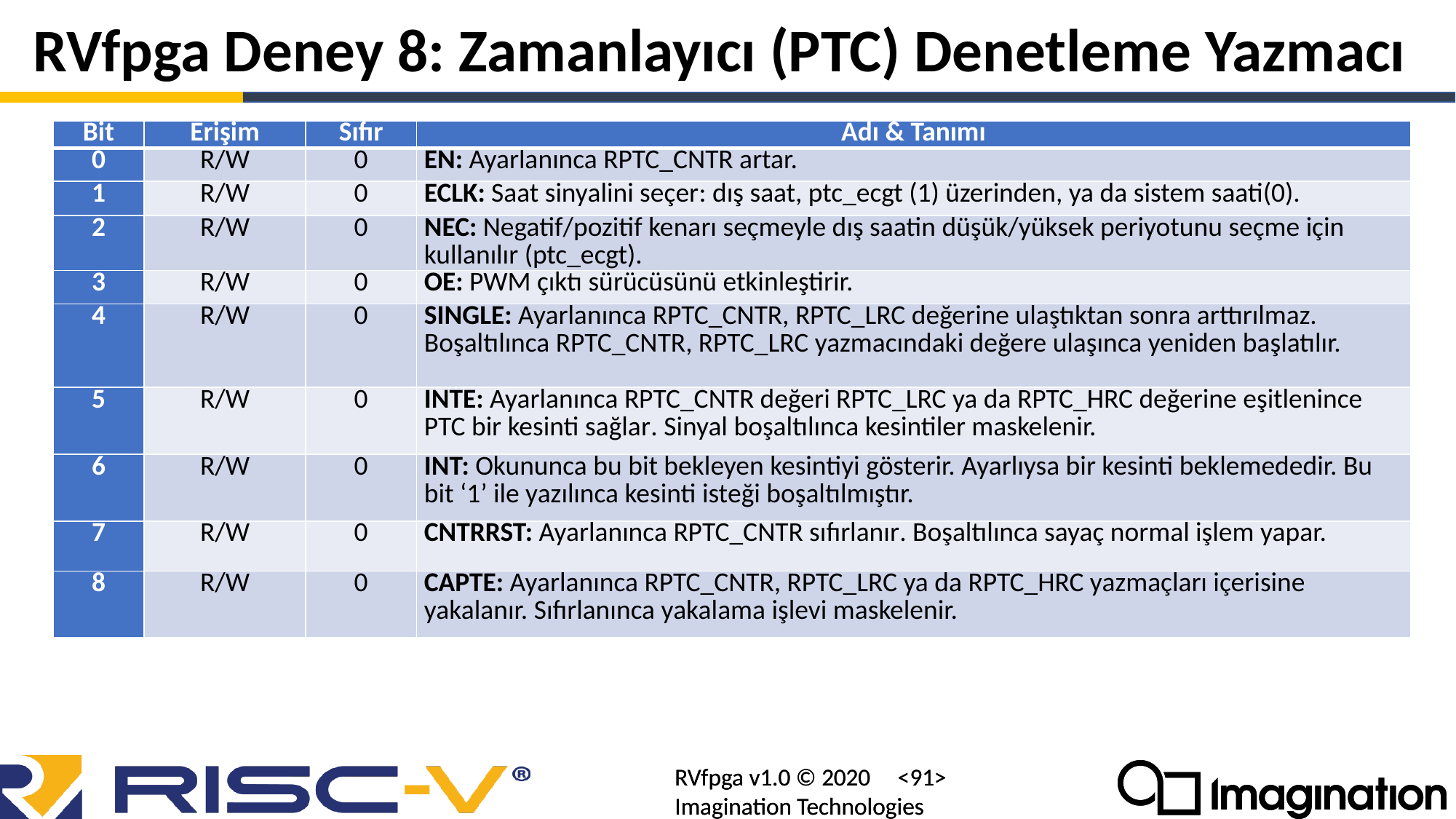

# RVfpga Deney 8: Zamanlayıcı (PTC) Denetleme Yazmacı
| Bit | Erişim | Sıfır | Adı & Tanımı |
| --- | --- | --- | --- |
| 0 | R/W | 0 | EN: Ayarlanınca RPTC\_CNTR artar. |
| 1 | R/W | 0 | ECLK: Saat sinyalini seçer: dış saat, ptc\_ecgt (1) üzerinden, ya da sistem saati(0). |
| 2 | R/W | 0 | NEC: Negatif/pozitif kenarı seçmeyle dış saatin düşük/yüksek periyotunu seçme için kullanılır (ptc\_ecgt). |
| 3 | R/W | 0 | OE: PWM çıktı sürücüsünü etkinleştirir. |
| 4 | R/W | 0 | SINGLE: Ayarlanınca RPTC\_CNTR, RPTC\_LRC değerine ulaştıktan sonra arttırılmaz. Boşaltılınca RPTC\_CNTR, RPTC\_LRC yazmacındaki değere ulaşınca yeniden başlatılır. |
| 5 | R/W | 0 | INTE: Ayarlanınca RPTC\_CNTR değeri RPTC\_LRC ya da RPTC\_HRC değerine eşitlenince PTC bir kesinti sağlar. Sinyal boşaltılınca kesintiler maskelenir. |
| 6 | R/W | 0 | INT: Okununca bu bit bekleyen kesintiyi gösterir. Ayarlıysa bir kesinti beklemededir. Bu bit ‘1’ ile yazılınca kesinti isteği boşaltılmıştır. |
| 7 | R/W | 0 | CNTRRST: Ayarlanınca RPTC\_CNTR sıfırlanır. Boşaltılınca sayaç normal işlem yapar. |
| 8 | R/W | 0 | CAPTE: Ayarlanınca RPTC\_CNTR, RPTC\_LRC ya da RPTC\_HRC yazmaçları içerisine yakalanır. Sıfırlanınca yakalama işlevi maskelenir. |